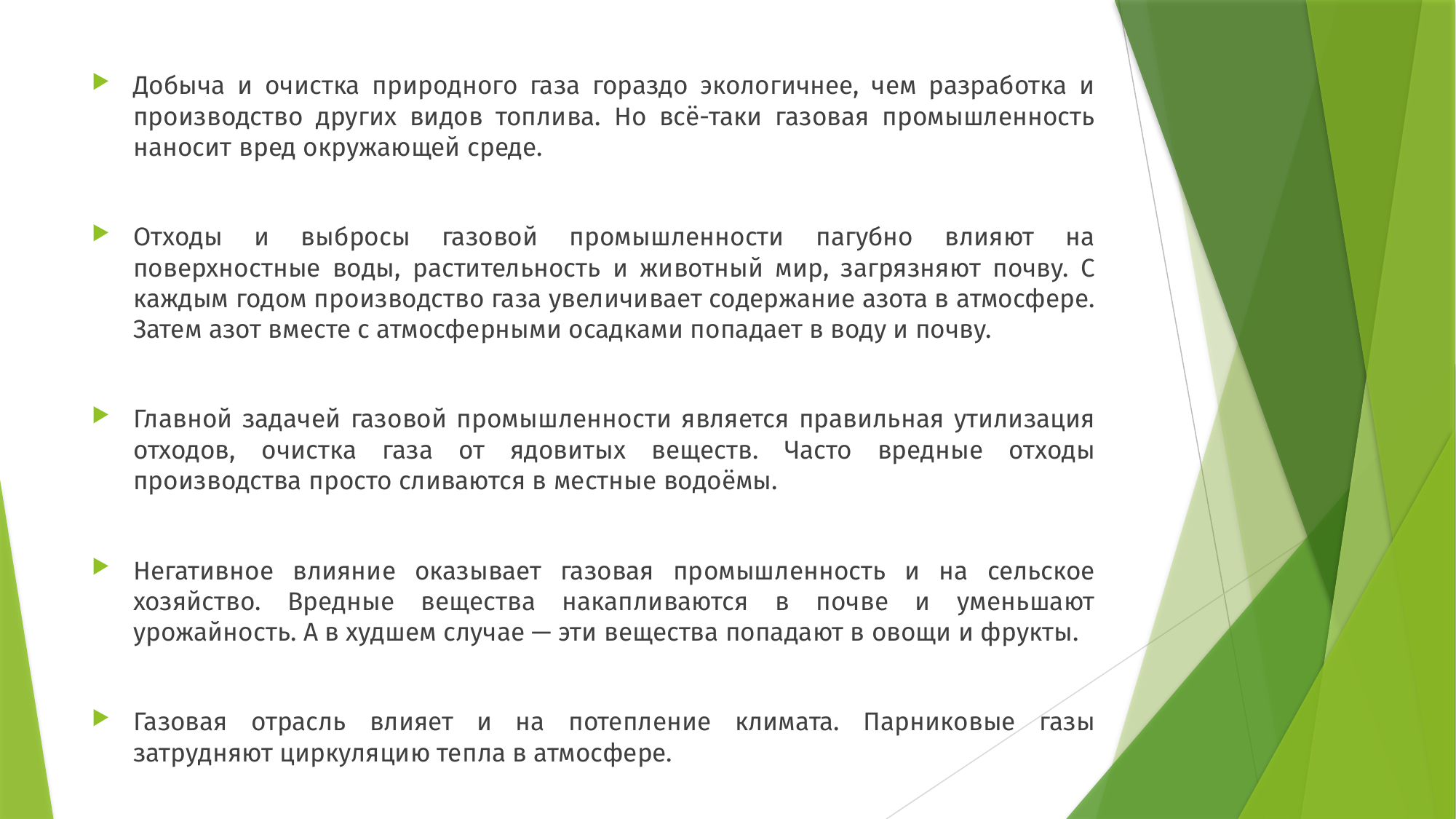

Добыча и очистка природного газа гораздо экологичнее, чем разработка и производство других видов топлива. Но всё-таки газовая промышленность наносит вред окружающей среде.

Отходы и выбросы газовой промышленности пагубно влияют на поверхностные воды, растительность и животный мир, загрязняют почву. С каждым годом производство газа увеличивает содержание азота в атмосфере. Затем азот вместе с атмосферными осадками попадает в воду и почву.

Главной задачей газовой промышленности является правильная утилизация отходов, очистка газа от ядовитых веществ. Часто вредные отходы производства просто сливаются в местные водоёмы.

Негативное влияние оказывает газовая промышленность и на сельское хозяйство. Вредные вещества накапливаются в почве и уменьшают урожайность. А в худшем случае — эти вещества попадают в овощи и фрукты.

Газовая отрасль влияет и на потепление климата. Парниковые газы затрудняют циркуляцию тепла в атмосфере.